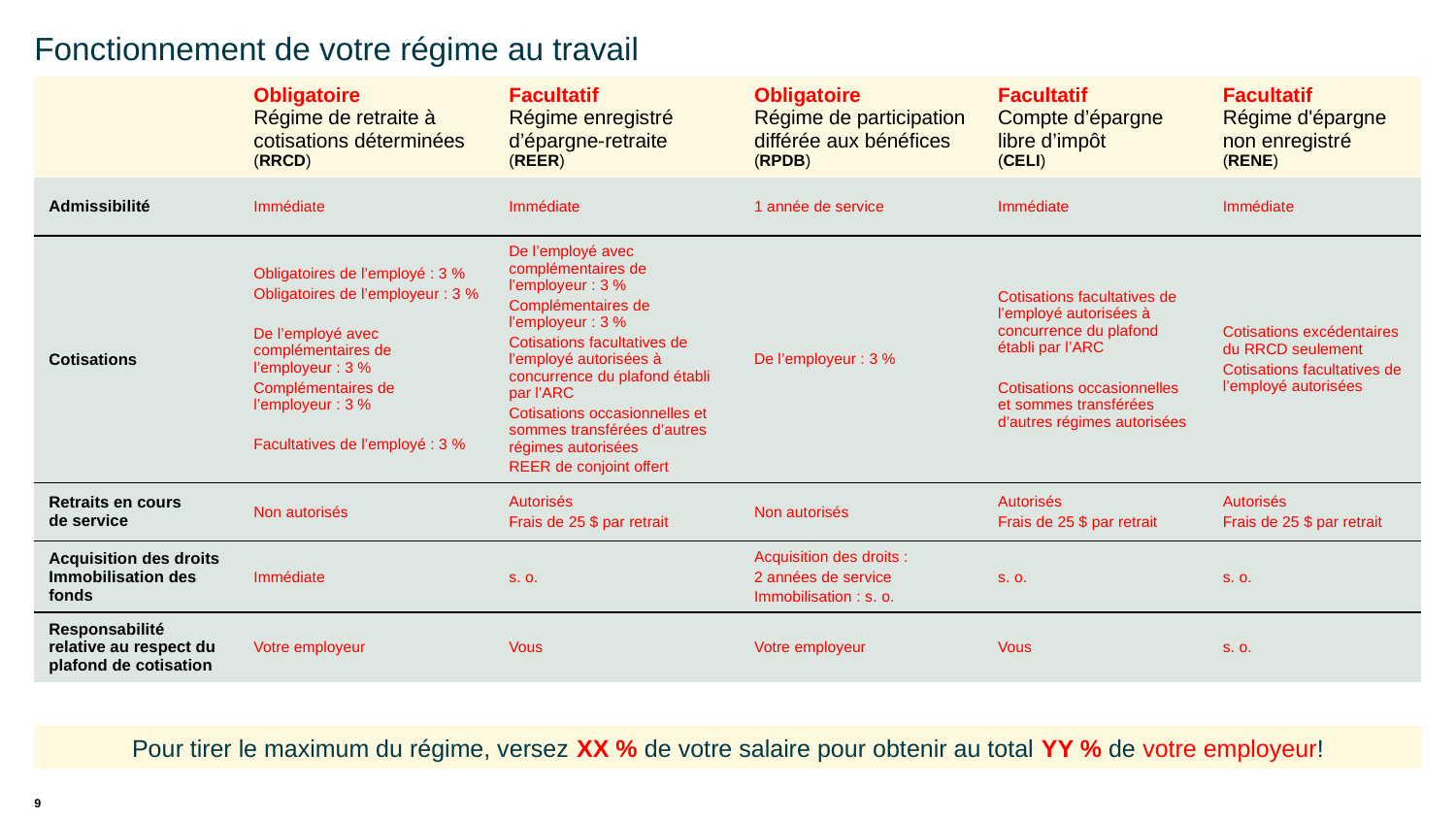

Fonctionnement de votre régime au travail
|  | Obligatoire Régime de retraite à cotisations déterminées (RRCD) | Facultatif Régime enregistré d’épargne-retraite (REER) | Obligatoire Régime de participation différée aux bénéfices (RPDB) | Facultatif Compte d’épargne libre d’impôt (CELI) | Facultatif Régime d'épargne non enregistré (RENE) |
| --- | --- | --- | --- | --- | --- |
| Admissibilité | Immédiate | Immédiate | 1 année de service | Immédiate | Immédiate |
| Cotisations | Obligatoires de l’employé : 3 % Obligatoires de l’employeur : 3 % De l’employé avec complémentaires de l’employeur : 3 % Complémentaires de l’employeur : 3 % Facultatives de l’employé : 3 % | De l’employé avec complémentaires de l’employeur : 3 % Complémentaires de l’employeur : 3 % Cotisations facultatives de l’employé autorisées à concurrence du plafond établi par l’ARC Cotisations occasionnelles et sommes transférées d’autres régimes autorisées REER de conjoint offert | De l’employeur : 3 % | Cotisations facultatives de l’employé autorisées à concurrence du plafond établi par l’ARC Cotisations occasionnelles et sommes transférées d’autres régimes autorisées | Cotisations excédentaires du RRCD seulement Cotisations facultatives de l’employé autorisées |
| Retraits en cours de service | Non autorisés | Autorisés Frais de 25 $ par retrait | Non autorisés | Autorisés Frais de 25 $ par retrait | Autorisés Frais de 25 $ par retrait |
| Acquisition des droits Immobilisation des fonds | Immédiate | s. o. | Acquisition des droits : 2 années de service Immobilisation : s. o. | s. o. | s. o. |
| Responsabilité relative au respect du plafond de cotisation | Votre employeur | Vous | Votre employeur | Vous | s. o. |
Pour tirer le maximum du régime, versez XX % de votre salaire pour obtenir au total YY % de votre employeur!
9